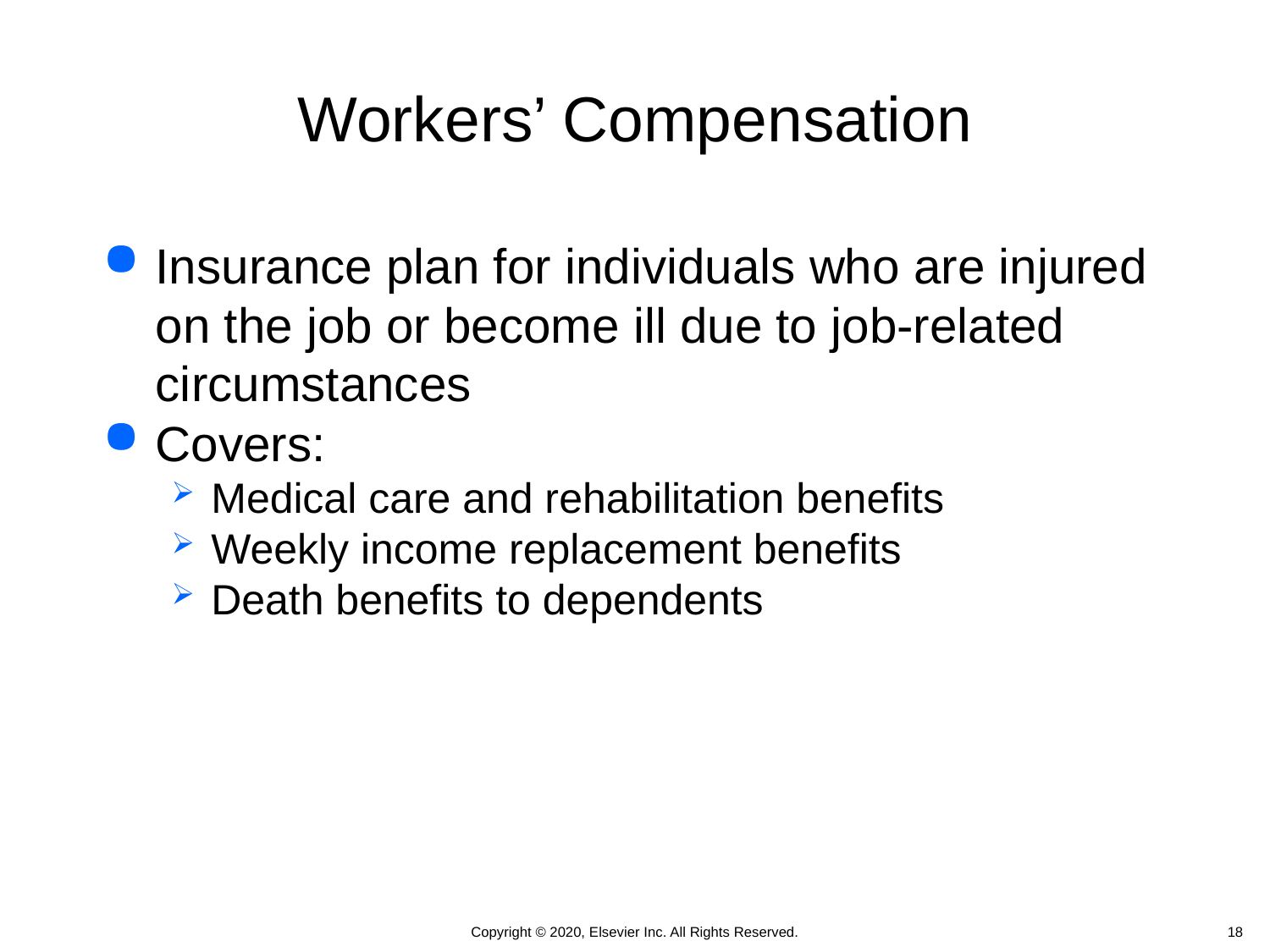

# Workers’ Compensation
Insurance plan for individuals who are injured on the job or become ill due to job-related circumstances
Covers:
Medical care and rehabilitation benefits
Weekly income replacement benefits
Death benefits to dependents
 18